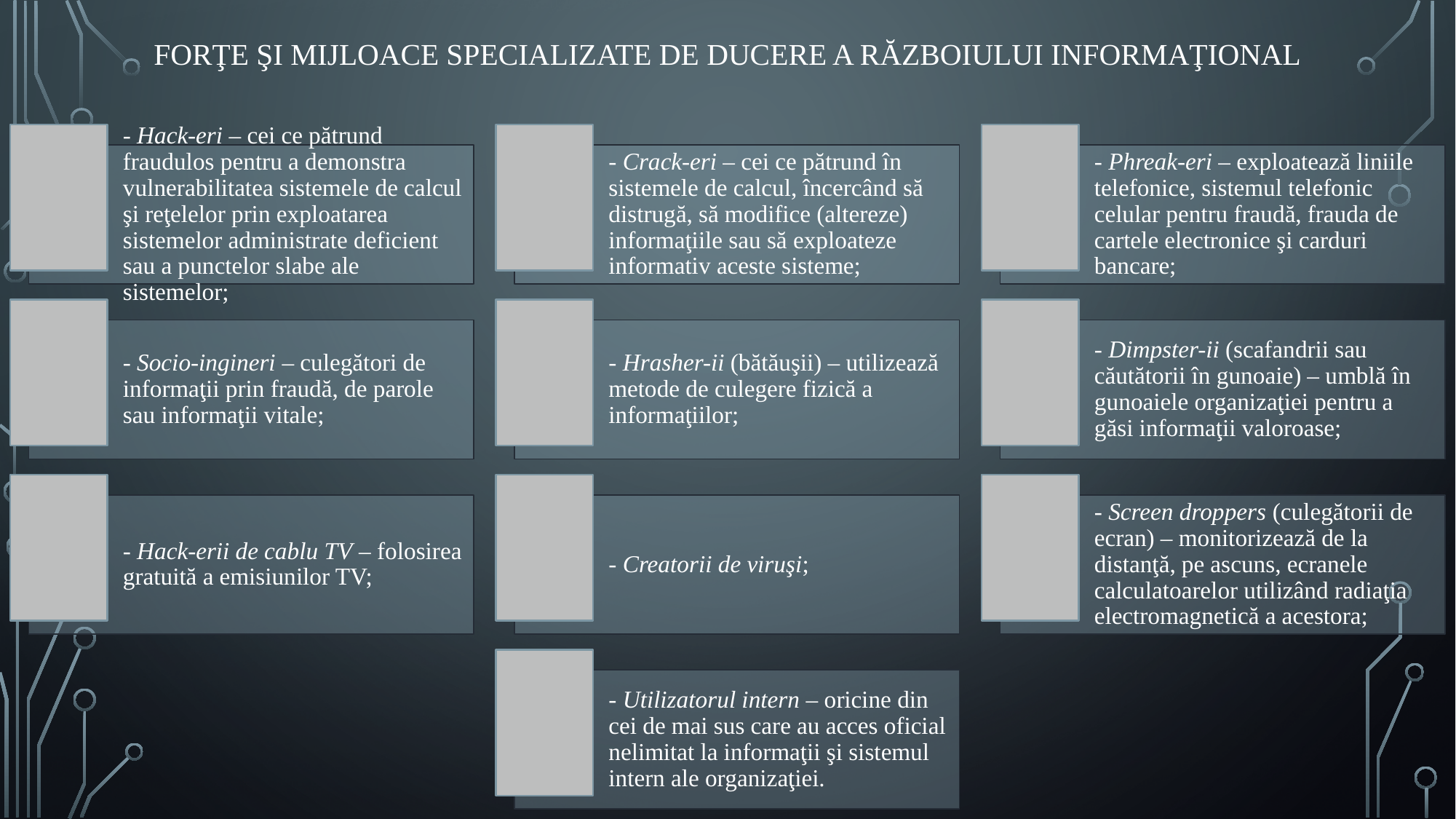

# Forţe şi mijloace specializate de ducere a războiului informaţional
- Hack-eri – cei ce pătrund fraudulos pentru a demonstra vulnerabilitatea sistemele de calcul şi reţelelor prin exploatarea sistemelor administrate deficient sau a punctelor slabe ale sistemelor;
- Crack-eri – cei ce pătrund în sistemele de calcul, încercând să distrugă, să modifice (altereze) informaţiile sau să exploateze informativ aceste sisteme;
- Phreak-eri – exploatează liniile telefonice, sistemul telefonic celular pentru fraudă, frauda de cartele electronice şi carduri bancare;
- Socio-ingineri – culegători de informaţii prin fraudă, de parole sau informaţii vitale;
- Hrasher-ii (bătăuşii) – utilizează metode de culegere fizică a informaţiilor;
- Dimpster-ii (scafandrii sau căutătorii în gunoaie) – umblă în gunoaiele organizaţiei pentru a găsi informaţii valoroase;
- Hack-erii de cablu TV – folosirea gratuită a emisiunilor TV;
- Creatorii de viruşi;
- Screen droppers (culegătorii de ecran) – monitorizează de la distanţă, pe ascuns, ecranele calculatoarelor utilizând radiaţia electromagnetică a acestora;
- Utilizatorul intern – oricine din cei de mai sus care au acces oficial nelimitat la informaţii şi sistemul intern ale organizaţiei.